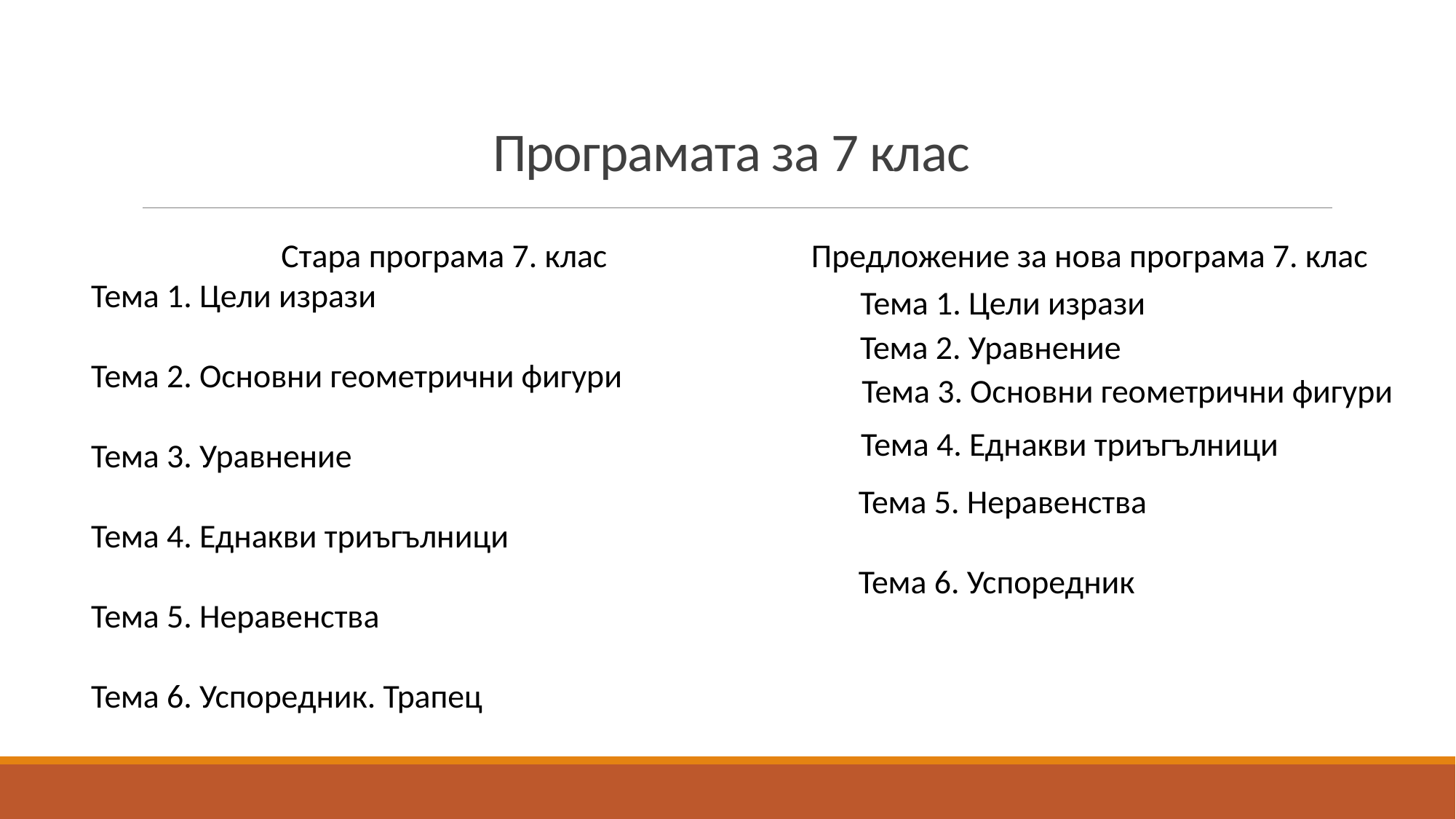

# Програмата за 7 клас
Стара програма 7. клас
Тема 1. Цели изрази

Тема 2. Основни геометрични фигури

Тема 3. Уравнение

Тема 4. Еднакви триъгълници

Тема 5. Неравенства

Тема 6. Успоредник. Трапец
Предложение за нова програма 7. клас
Тема 1. Цели изрази
Тема 2. Уравнение
Тема 3. Основни геометрични фигури
Тема 4. Еднакви триъгълници
Тема 5. Неравенства

Тема 6. Успоредник